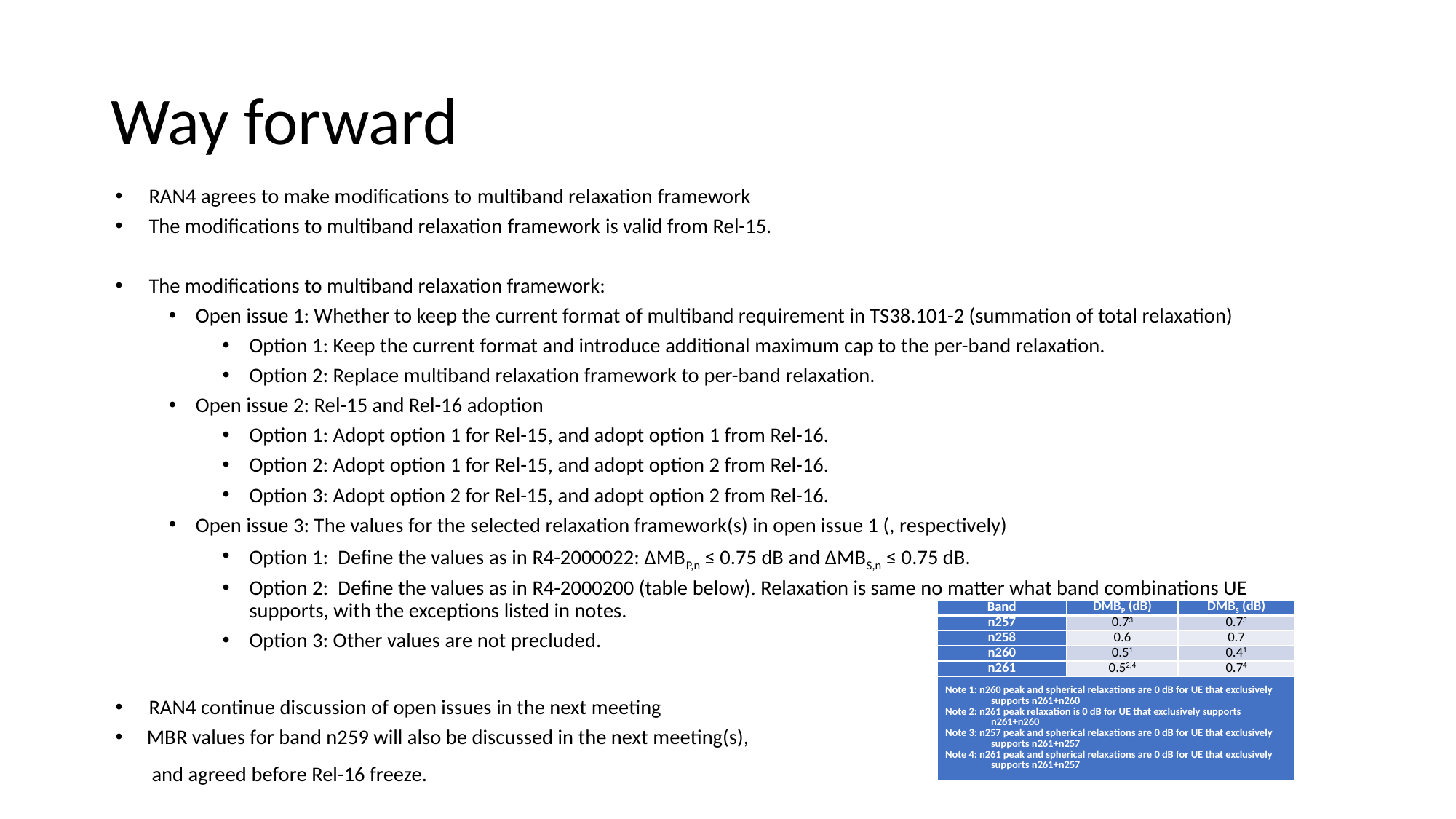

# Way forward
RAN4 agrees to make modifications to multiband relaxation framework
The modifications to multiband relaxation framework is valid from Rel-15.

The modifications to multiband relaxation framework:
Open issue 1: Whether to keep the current format of multiband requirement in TS38.101-2 (summation of total relaxation)
Option 1: Keep the current format and introduce additional maximum cap to the per-band relaxation.
Option 2: Replace multiband relaxation framework to per-band relaxation.
Open issue 2: Rel-15 and Rel-16 adoption
Option 1: Adopt option 1 for Rel-15, and adopt option 1 from Rel-16.
Option 2: Adopt option 1 for Rel-15, and adopt option 2 from Rel-16.
Option 3: Adopt option 2 for Rel-15, and adopt option 2 from Rel-16.
Open issue 3: The values for the selected relaxation framework(s) in open issue 1 (, respectively)
Option 1:  Define the values as in R4-2000022: ∆MBP,n ≤ 0.75 dB and ∆MBS,n ≤ 0.75 dB.
Option 2:  Define the values as in R4-2000200 (table below). Relaxation is same no matter what band combinations UE supports, with the exceptions listed in notes.
Option 3: Other values are not precluded.

RAN4 continue discussion of open issues in the next meeting
 MBR values for band n259 will also be discussed in the next meeting(s),
                   and agreed before Rel-16 freeze.

| Band | DMBP (dB) | DMBS (dB) |
| --- | --- | --- |
| n257 | 0.73 | 0.73 |
| n258 | 0.6 | 0.7 |
| n260 | 0.51 | 0.41 |
| n261 | 0.52,4 | 0.74 |
| Note 1: n260 peak and spherical relaxations are 0 dB for UE that exclusively supports n261+n260 Note 2: n261 peak relaxation is 0 dB for UE that exclusively supports n261+n260 Note 3: n257 peak and spherical relaxations are 0 dB for UE that exclusively supports n261+n257 Note 4: n261 peak and spherical relaxations are 0 dB for UE that exclusively supports n261+n257 |  |  |